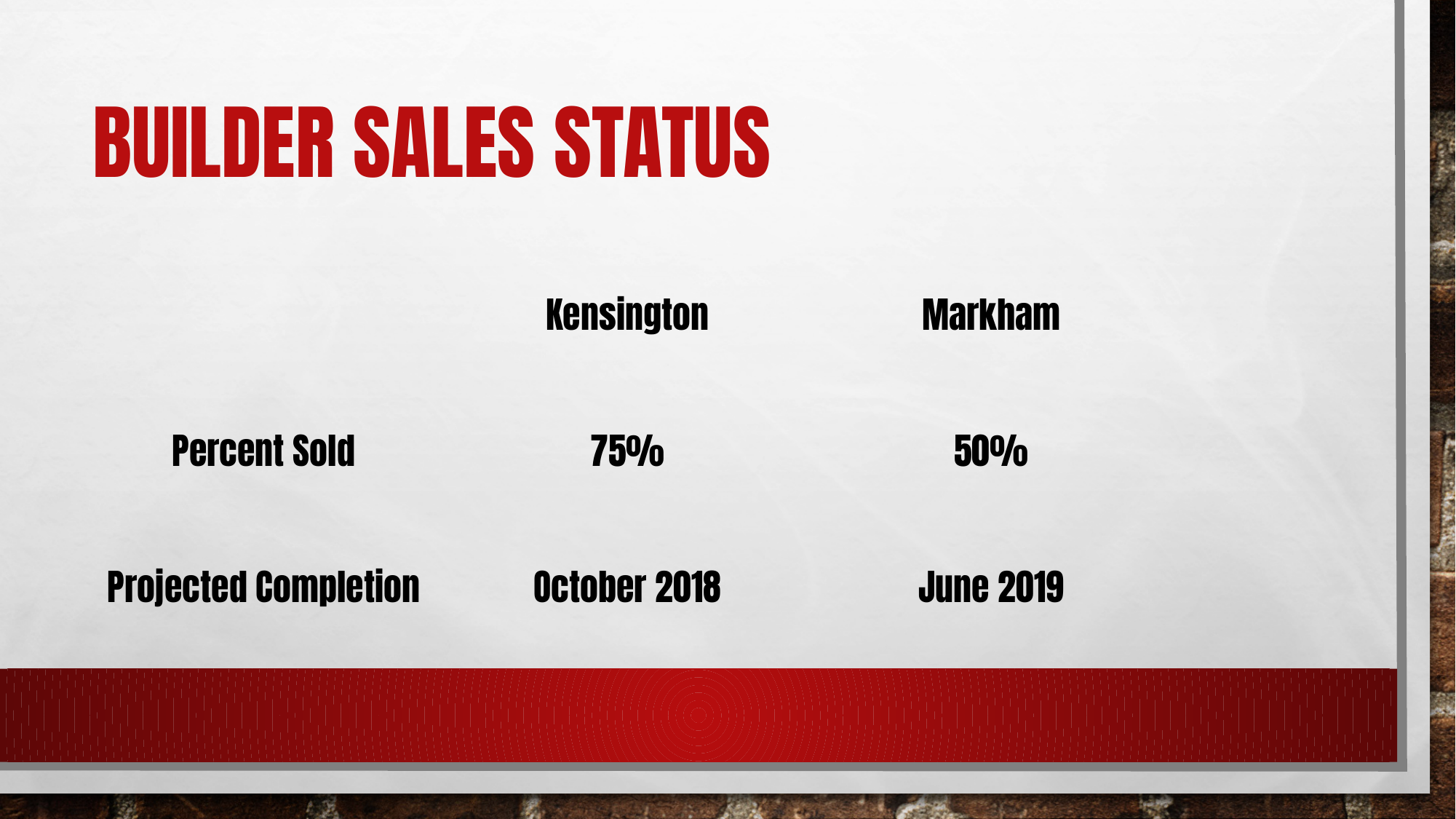

# Builder Sales Status
|  | Kensington | Markham |
| --- | --- | --- |
| Percent Sold | 75% | 50% |
| Projected Completion | October 2018 | June 2019 |